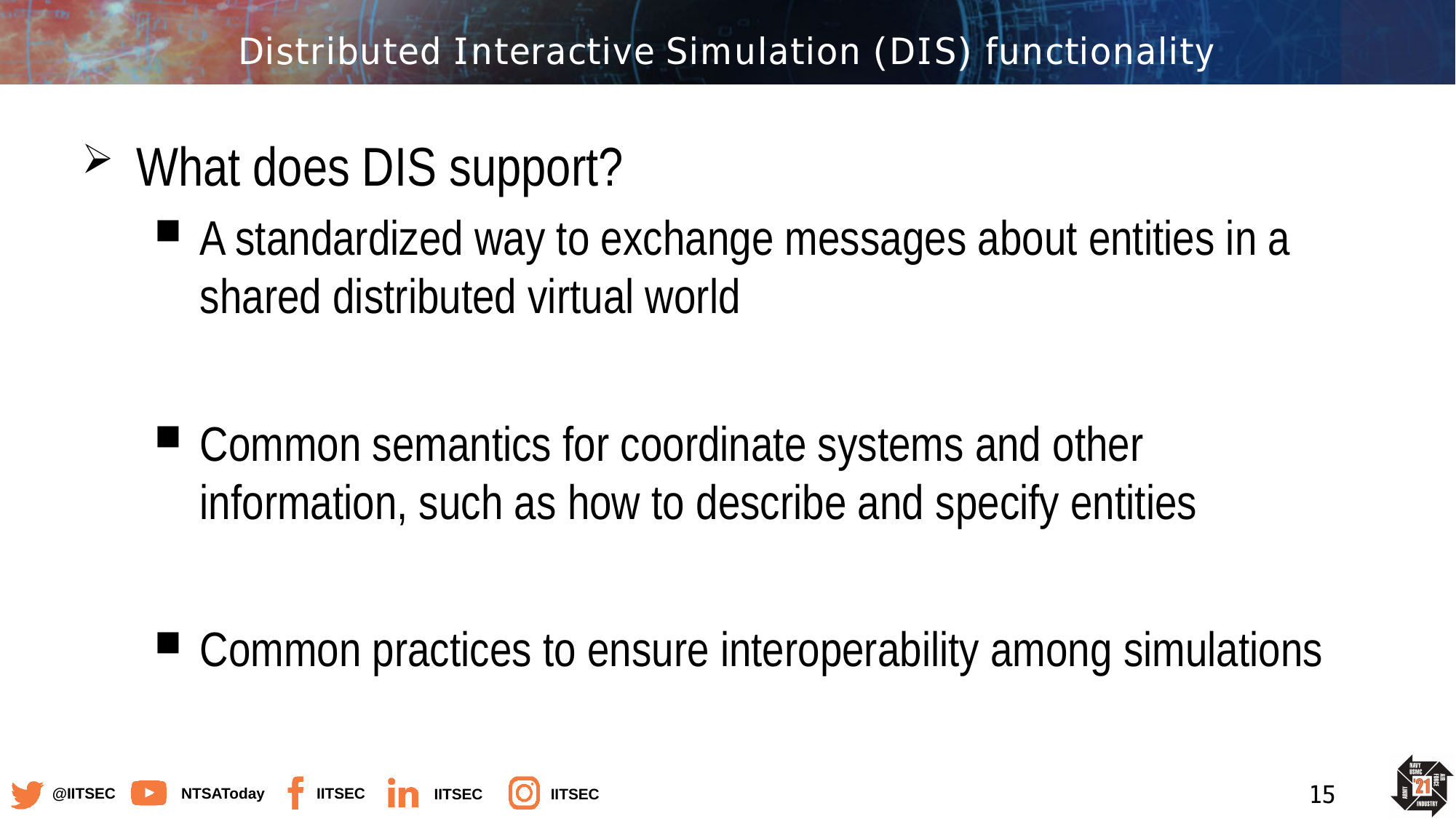

# Distributed Interactive Simulation (DIS) functionality
What does DIS support?
A standardized way to exchange messages about entities in a shared distributed virtual world

Common semantics for coordinate systems and other information, such as how to describe and specify entities

Common practices to ensure interoperability among simulations
15